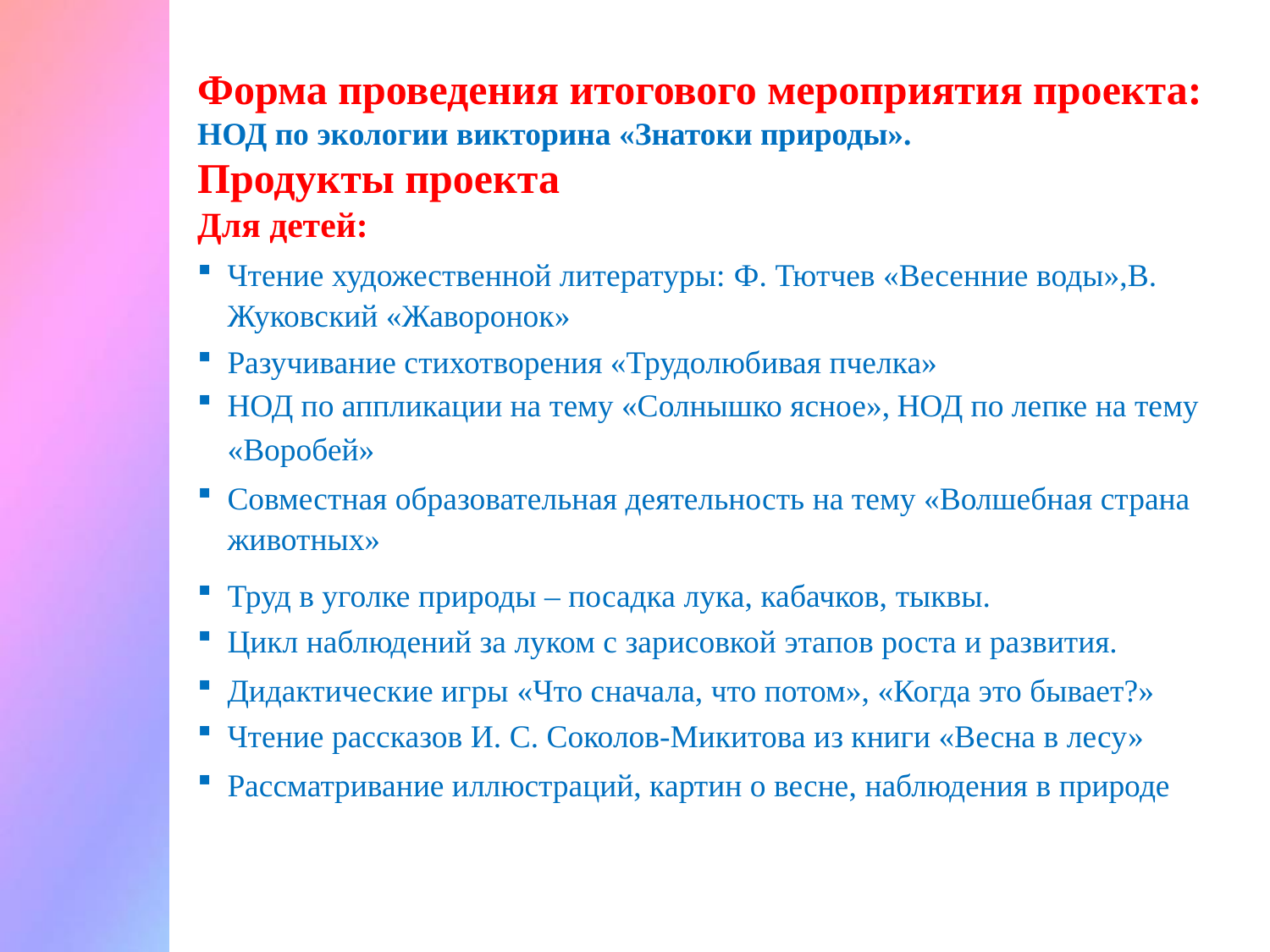

Форма проведения итогового мероприятия проекта:
НОД по экологии викторина «Знатоки природы».
Продукты проекта
Для детей:
Чтение художественной литературы: Ф. Тютчев «Весенние воды»,В. Жуковский «Жаворонок»
Разучивание стихотворения «Трудолюбивая пчелка»
НОД по аппликации на тему «Солнышко ясное», НОД по лепке на тему «Воробей»
Совместная образовательная деятельность на тему «Волшебная страна животных»
Труд в уголке природы – посадка лука, кабачков, тыквы.
Цикл наблюдений за луком с зарисовкой этапов роста и развития.
Дидактические игры «Что сначала, что потом», «Когда это бывает?»
Чтение рассказов И. С. Соколов-Микитова из книги «Весна в лесу»
Рассматривание иллюстраций, картин о весне, наблюдения в природе